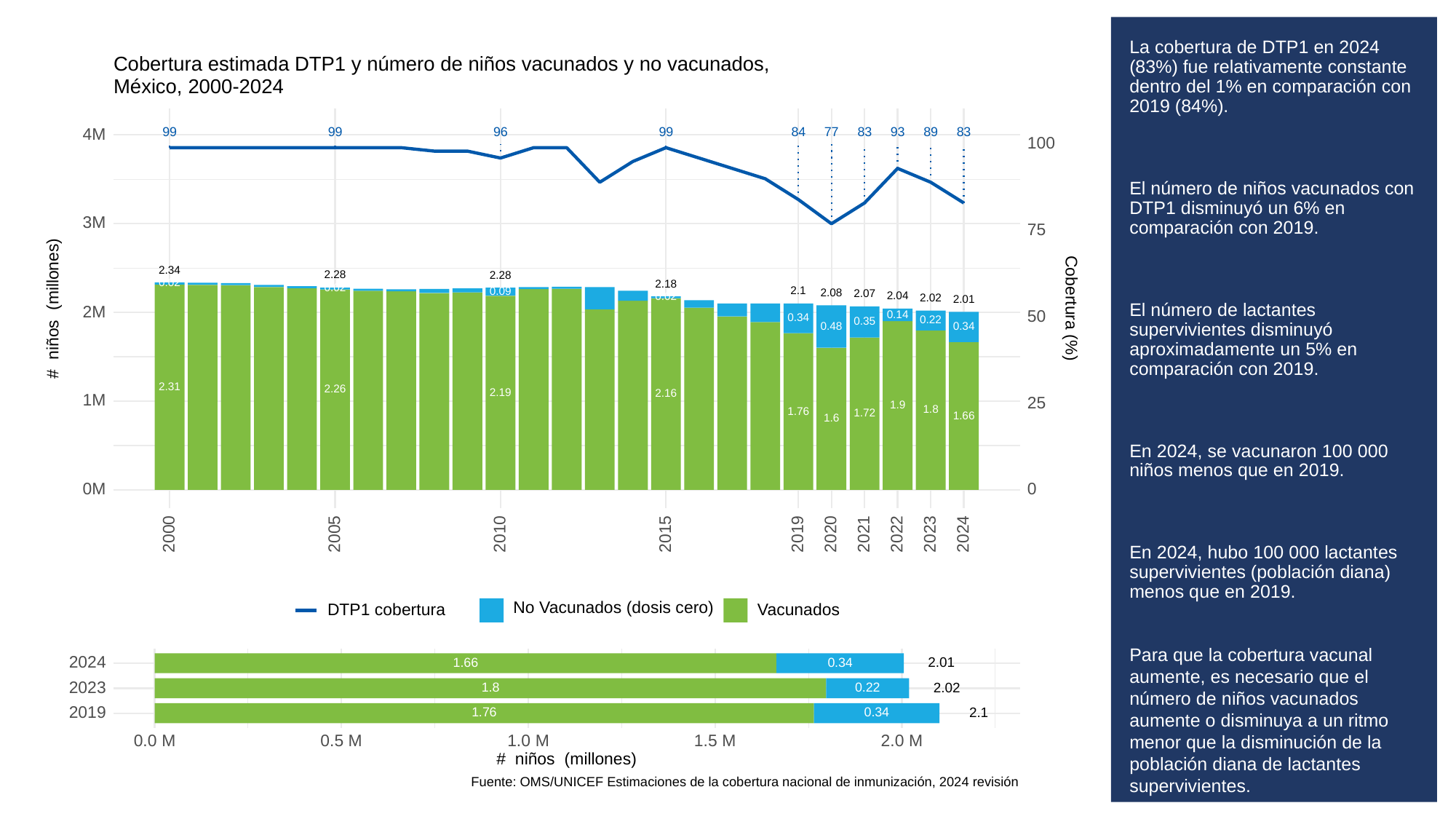

# La cobertura de DTP1 en 2024 (83%) fue relativamente constante dentro del 1% en comparación con 2019 (84%).

El número de niños vacunados con DTP1 disminuyó un 6% en comparación con 2019.

El número de lactantes supervivientes disminuyó aproximadamente un 5% en comparación con 2019.

En 2024, se vacunaron 100 000 niños menos que en 2019.

En 2024, hubo 100 000 lactantes supervivientes (población diana) menos que en 2019.

Para que la cobertura vacunal aumente, es necesario que el número de niños vacunados aumente o disminuya a un ritmo menor que la disminución de la población diana de lactantes supervivientes.

Cobertura estimada DTP1 y número de niños vacunados y no vacunados,
México, 2000-2024

83
93
83
99
99
96
99
84
89
77
4M

100

3M

75
2.34

2.28
2.28
0.02
2.18

0.02

2.1

0.09

2.08

2.07

2.04

0.02
2.02
2.01

#  niños  (millones)
Cobertura (%)

2M

0.14
50

0.34
0.22

0.35

0.48
0.34

2.31
2.26
2.19
2.16
1M
25

1.9
1.8
1.76
1.72
1.66
1.6

0M
0

2023
2000
2005
2010
2015
2019
2020
2021
2022
2024

No Vacunados (dosis cero)
DTP1 cobertura
Vacunados

2024
2.01
0.34
1.66

2023
2.02
1.8
0.22

2019
2.1
0.34
1.76

0.0 M
0.5 M
1.0 M
1.5 M
2.0 M
#  niños  (millones)
Fuente: OMS/UNICEF Estimaciones de la cobertura nacional de inmunización, 2024 revisión